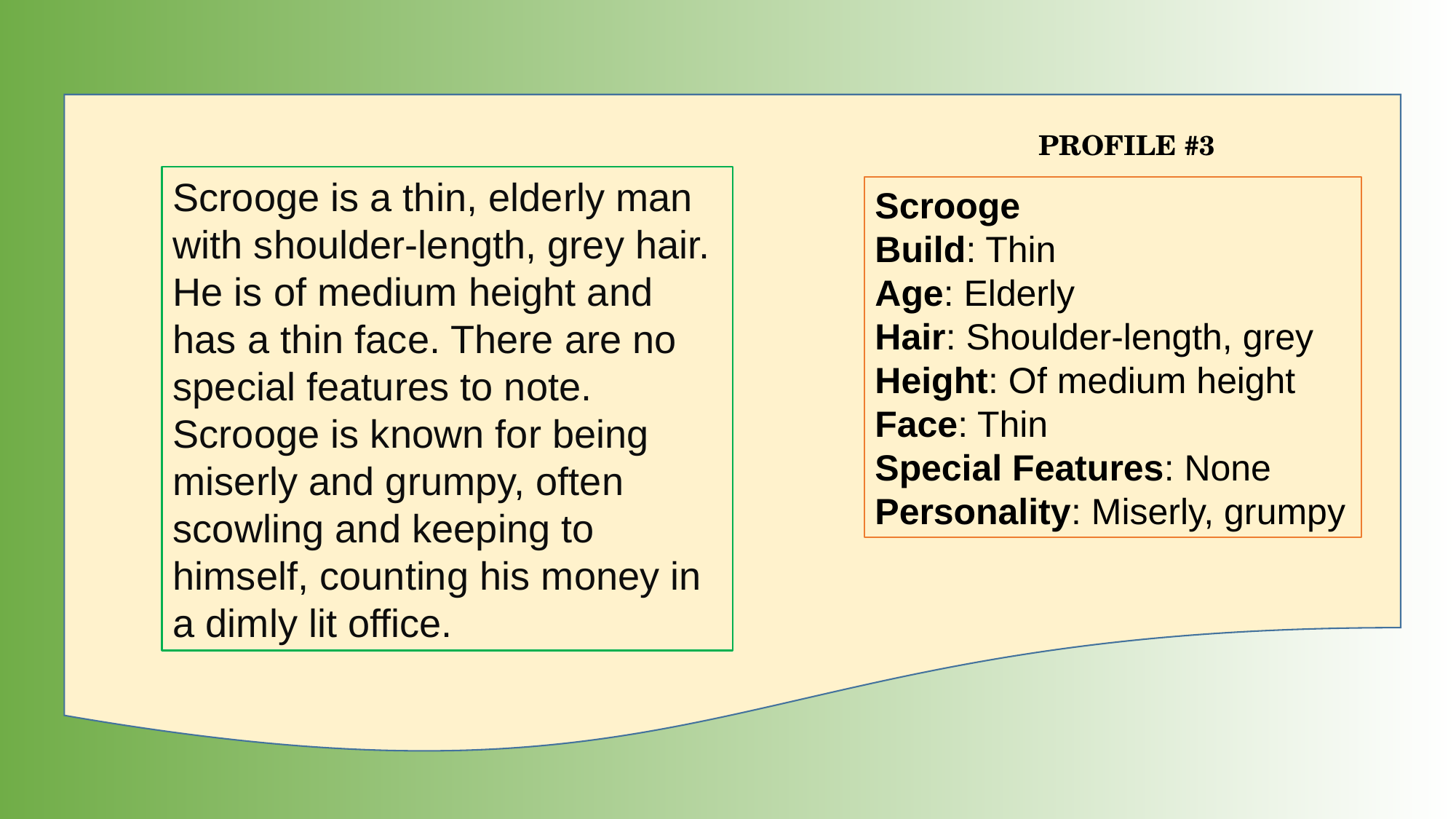

PROFILE #3
Scrooge is a thin, elderly man with shoulder-length, grey hair. He is of medium height and has a thin face. There are no special features to note. Scrooge is known for being miserly and grumpy, often scowling and keeping to himself, counting his money in a dimly lit office.
Scrooge
Build: Thin
Age: Elderly
Hair: Shoulder-length, grey
Height: Of medium height
Face: Thin
Special Features: None
Personality: Miserly, grumpy